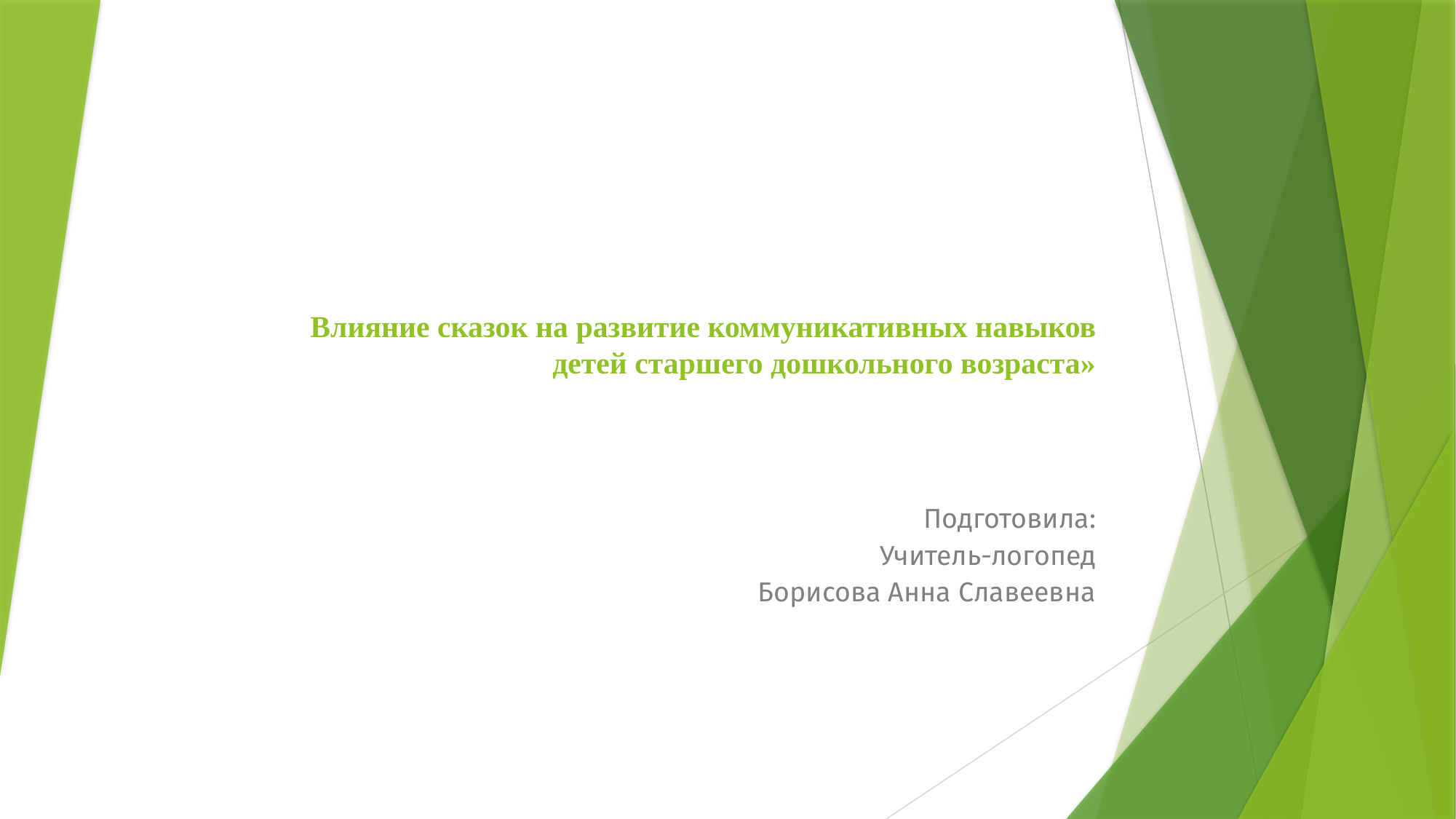

# Влияние сказок на развитие коммуникативных навыков детей старшего дошкольного возраста»

Подготовила:
Учитель-логопед
Борисова Анна Славеевна